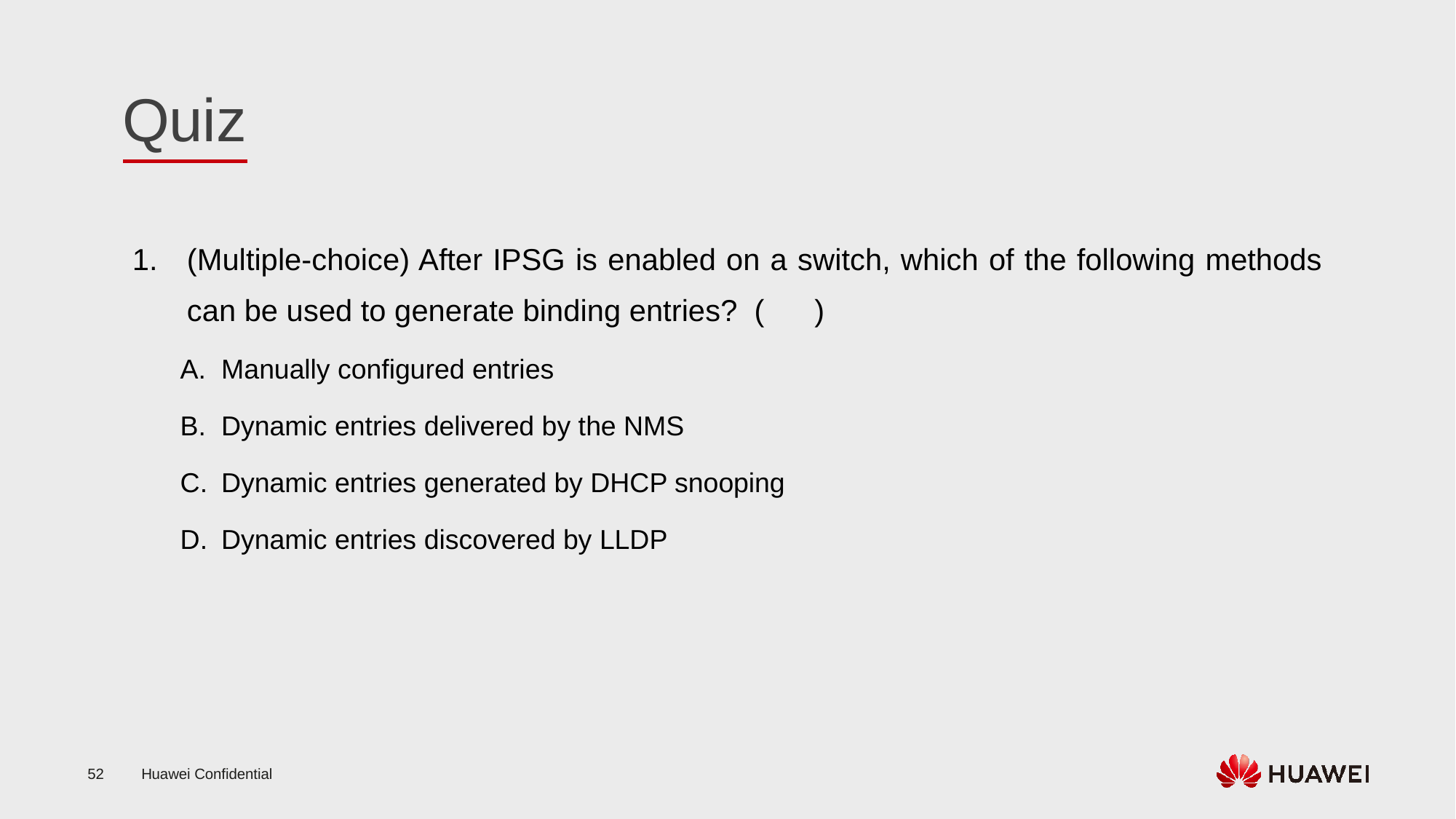

(Multiple-choice) After IPSG is enabled on a switch, which of the following methods can be used to generate binding entries?  (      )
Manually configured entries
Dynamic entries delivered by the NMS
Dynamic entries generated by DHCP snooping
Dynamic entries discovered by LLDP